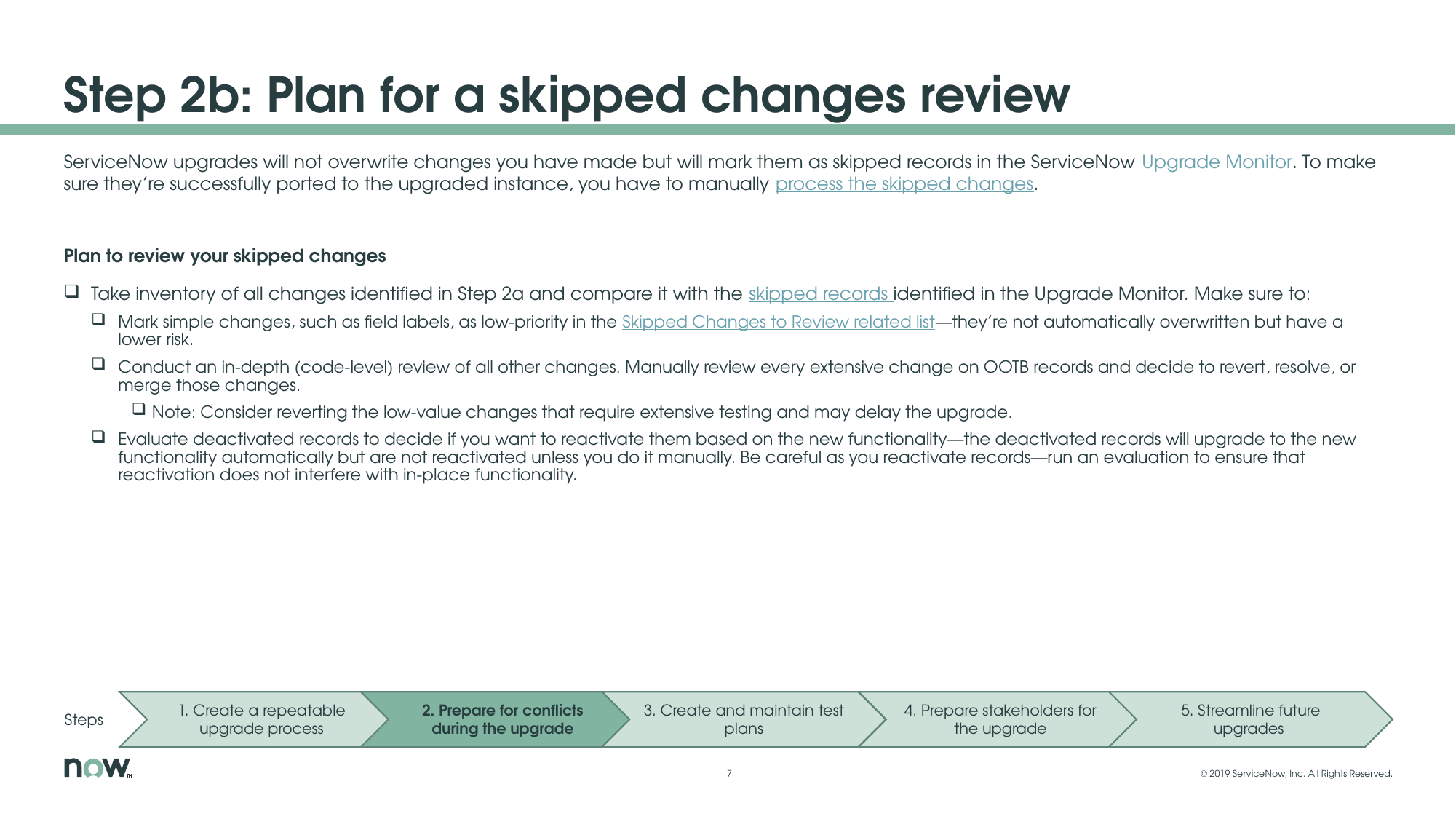

# Step 2b: Plan for a skipped changes review

ServiceNow upgrades will not overwrite changes you have made but will mark them as skipped records in the ServiceNow Upgrade Monitor. To make sure they’re successfully ported to the upgraded instance, you have to manually process the skipped changes.
Plan to review your skipped changes
Take inventory of all changes identified in Step 2a and compare it with the skipped records identified in the Upgrade Monitor. Make sure to:
Mark simple changes, such as field labels, as low-priority in the Skipped Changes to Review related list—they’re not automatically overwritten but have a lower risk.
Conduct an in-depth (code-level) review of all other changes. Manually review every extensive change on OOTB records and decide to revert, resolve, or merge those changes.
Note: Consider reverting the low-value changes that require extensive testing and may delay the upgrade.
Evaluate deactivated records to decide if you want to reactivate them based on the new functionality—the deactivated records will upgrade to the new functionality automatically but are not reactivated unless you do it manually. Be careful as you reactivate records—run an evaluation to ensure that reactivation does not interfere with in-place functionality.

Steps
1. Create a repeatable upgrade process
2. Prepare for conflicts during the upgrade
3. Create and maintain test plans
4. Prepare stakeholders for the upgrade
5. Streamline future upgrades